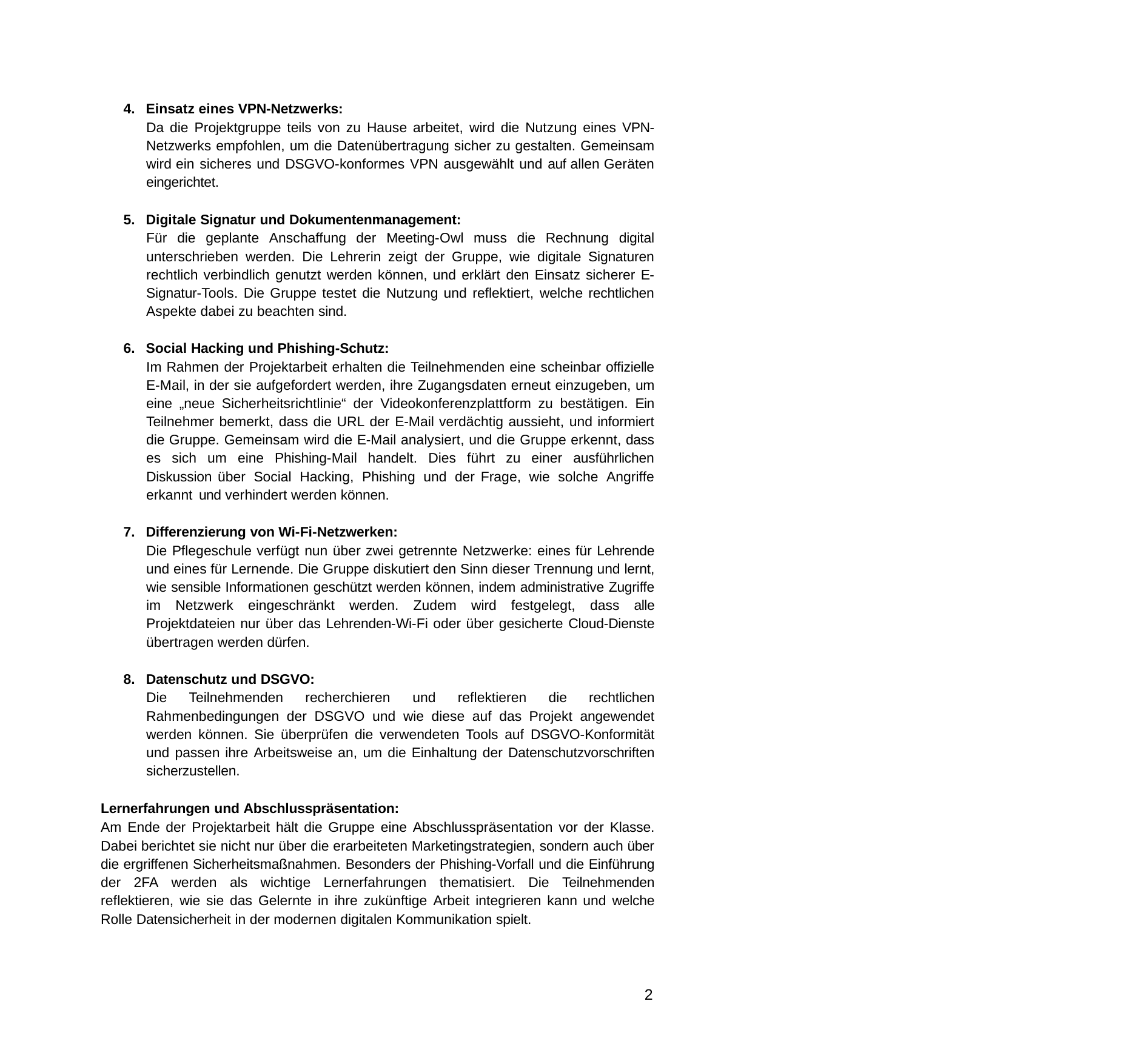

Einsatz eines VPN-Netzwerks:
Da die Projektgruppe teils von zu Hause arbeitet, wird die Nutzung eines VPN- Netzwerks empfohlen, um die Datenübertragung sicher zu gestalten. Gemeinsam wird ein sicheres und DSGVO-konformes VPN ausgewählt und auf allen Geräten eingerichtet.

Digitale Signatur und Dokumentenmanagement:
Für die geplante Anschaffung der Meeting-Owl muss die Rechnung digital unterschrieben werden. Die Lehrerin zeigt der Gruppe, wie digitale Signaturen rechtlich verbindlich genutzt werden können, und erklärt den Einsatz sicherer E- Signatur-Tools. Die Gruppe testet die Nutzung und reflektiert, welche rechtlichen Aspekte dabei zu beachten sind.

Social Hacking und Phishing-Schutz:
Im Rahmen der Projektarbeit erhalten die Teilnehmenden eine scheinbar offizielle E-Mail, in der sie aufgefordert werden, ihre Zugangsdaten erneut einzugeben, um eine „neue Sicherheitsrichtlinie“ der Videokonferenzplattform zu bestätigen. Ein Teilnehmer bemerkt, dass die URL der E-Mail verdächtig aussieht, und informiert die Gruppe. Gemeinsam wird die E-Mail analysiert, und die Gruppe erkennt, dass es sich um eine Phishing-Mail handelt. Dies führt zu einer ausführlichen Diskussion über Social Hacking, Phishing und der Frage, wie solche Angriffe erkannt und verhindert werden können.

Differenzierung von Wi-Fi-Netzwerken:
Die Pflegeschule verfügt nun über zwei getrennte Netzwerke: eines für Lehrende und eines für Lernende. Die Gruppe diskutiert den Sinn dieser Trennung und lernt, wie sensible Informationen geschützt werden können, indem administrative Zugriffe im Netzwerk eingeschränkt werden. Zudem wird festgelegt, dass alle Projektdateien nur über das Lehrenden-Wi-Fi oder über gesicherte Cloud-Dienste übertragen werden dürfen.

Datenschutz und DSGVO:
Die   Teilnehmenden   recherchieren   und   reflektieren   die   rechtlichen Rahmenbedingungen der DSGVO und wie diese auf das Projekt angewendet werden können. Sie überprüfen die verwendeten Tools auf DSGVO-Konformität und passen ihre Arbeitsweise an, um die Einhaltung der Datenschutzvorschriften sicherzustellen.

Lernerfahrungen und Abschlusspräsentation:
Am Ende der Projektarbeit hält die Gruppe eine Abschlusspräsentation vor der Klasse. Dabei berichtet sie nicht nur über die erarbeiteten Marketingstrategien, sondern auch über die ergriffenen Sicherheitsmaßnahmen. Besonders der Phishing-Vorfall und die Einführung der 2FA werden als wichtige Lernerfahrungen thematisiert. Die Teilnehmenden reflektieren, wie sie das Gelernte in ihre zukünftige Arbeit integrieren kann und welche Rolle Datensicherheit in der modernen digitalen Kommunikation spielt.
2